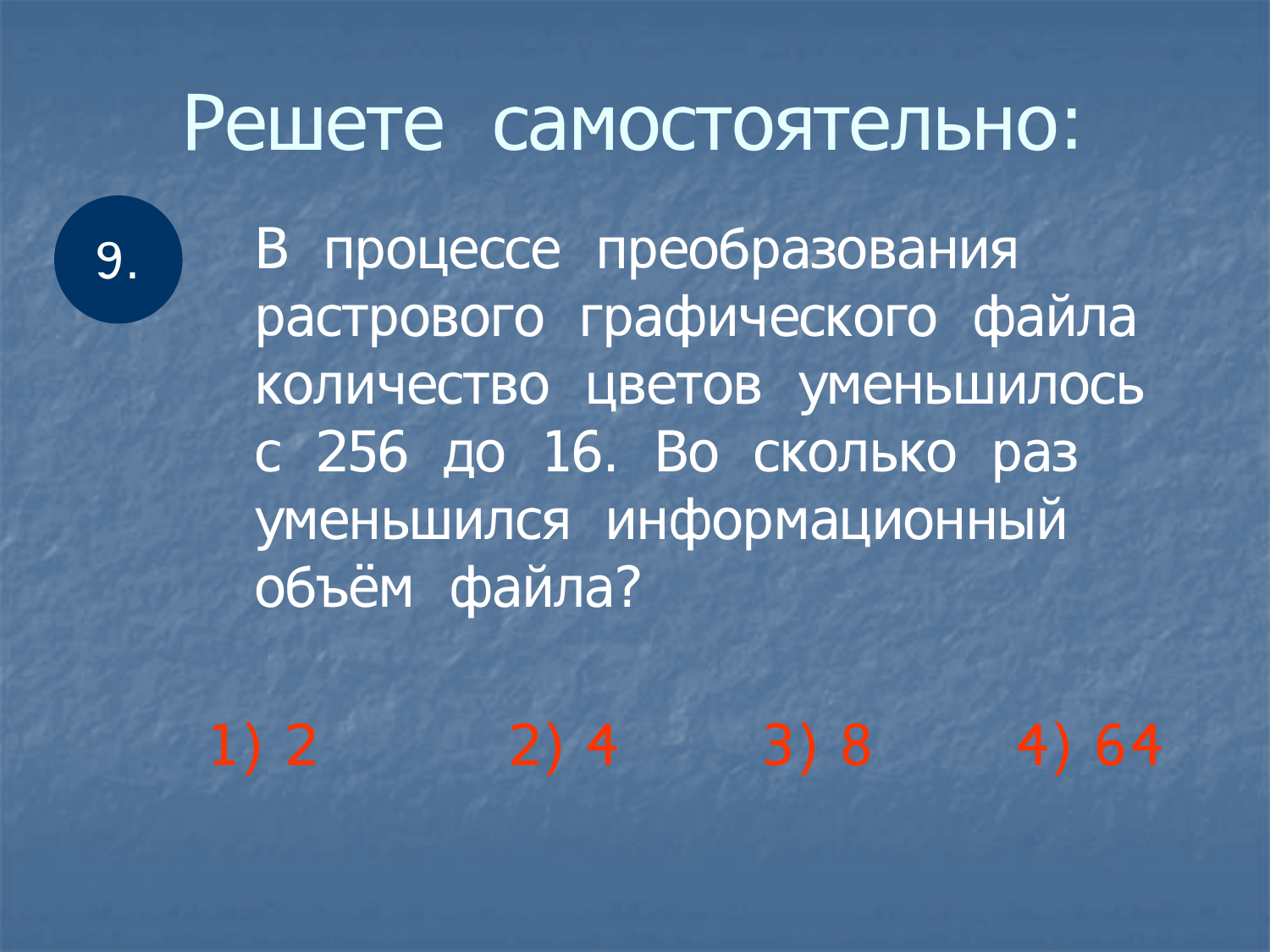

# Решете  самостоятельно:
9.
	В  процессе  преобразования  растрового  графического  файла  количество  цветов  уменьшилось  с  256  до  16.  Во  сколько  раз  уменьшился  информационный  объём  файла?

1) 2		2) 4		3) 8		4) 64